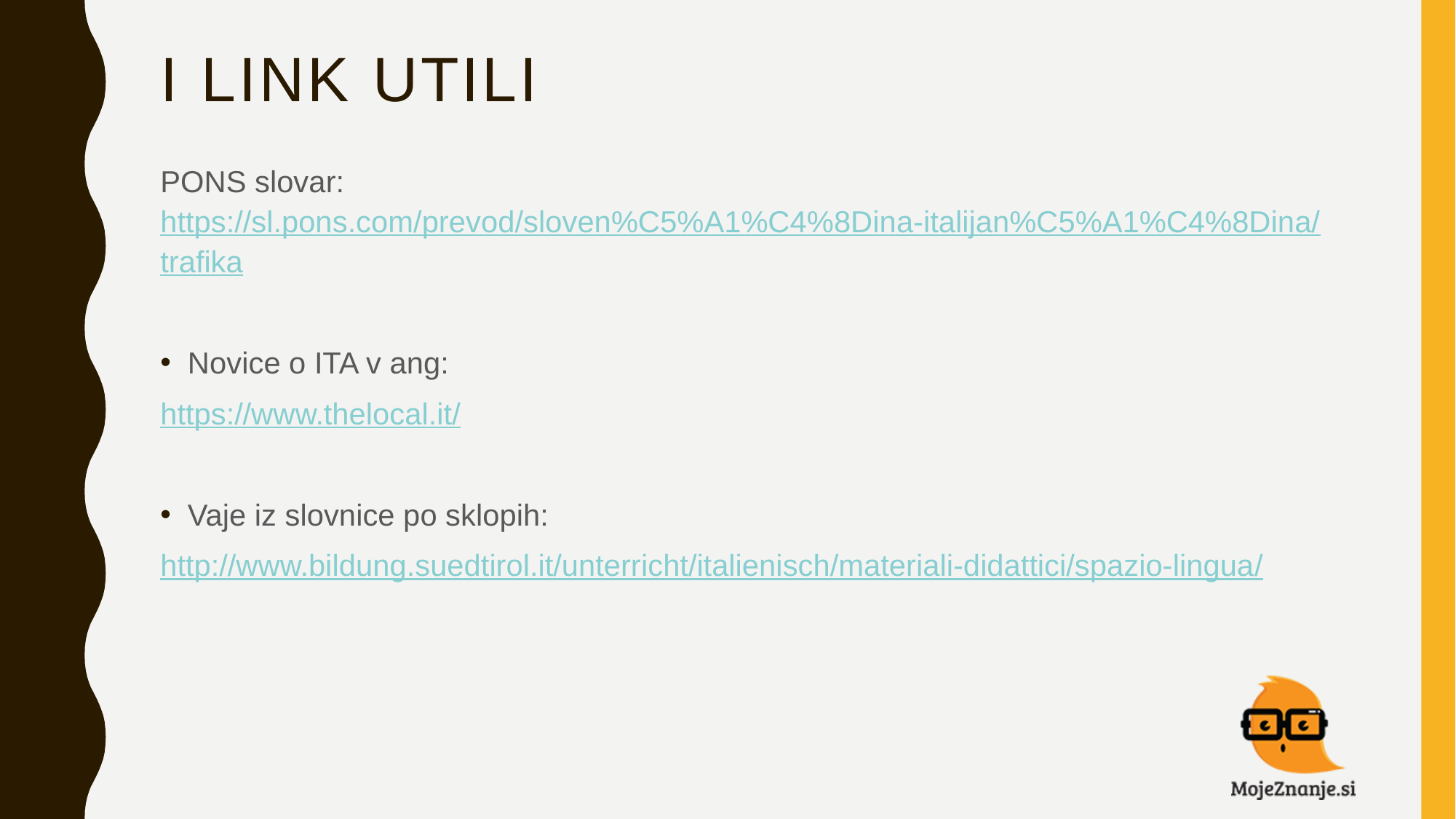

# I link utili
PONS slovar: https://sl.pons.com/prevod/sloven%C5%A1%C4%8Dina-italijan%C5%A1%C4%8Dina/trafika

Novice o ITA v ang:
https://www.thelocal.it/

Vaje iz slovnice po sklopih:
http://www.bildung.suedtirol.it/unterricht/italienisch/materiali-didattici/spazio-lingua/